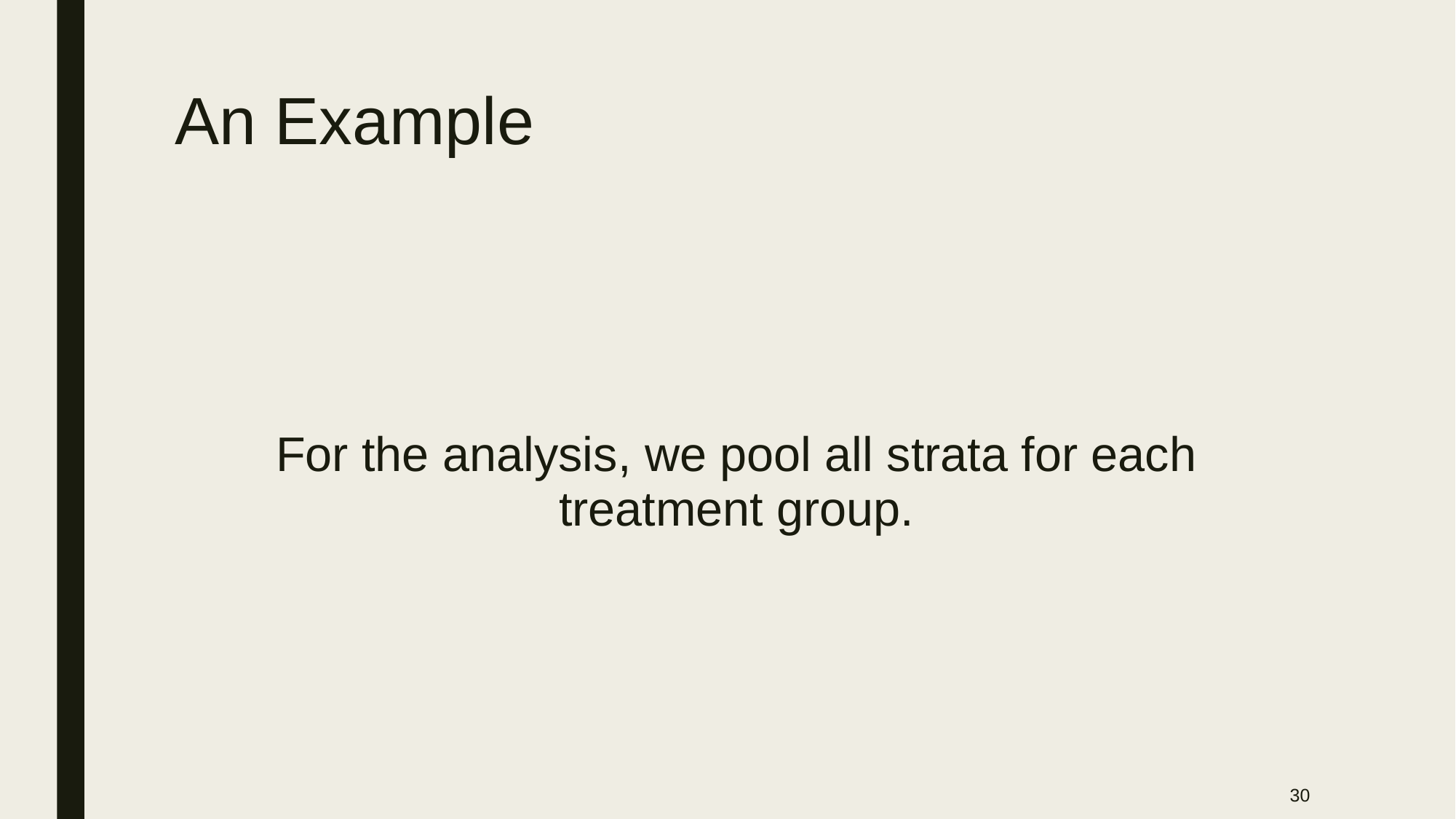

# An Example

For the analysis, we pool all strata for each treatment group.

30